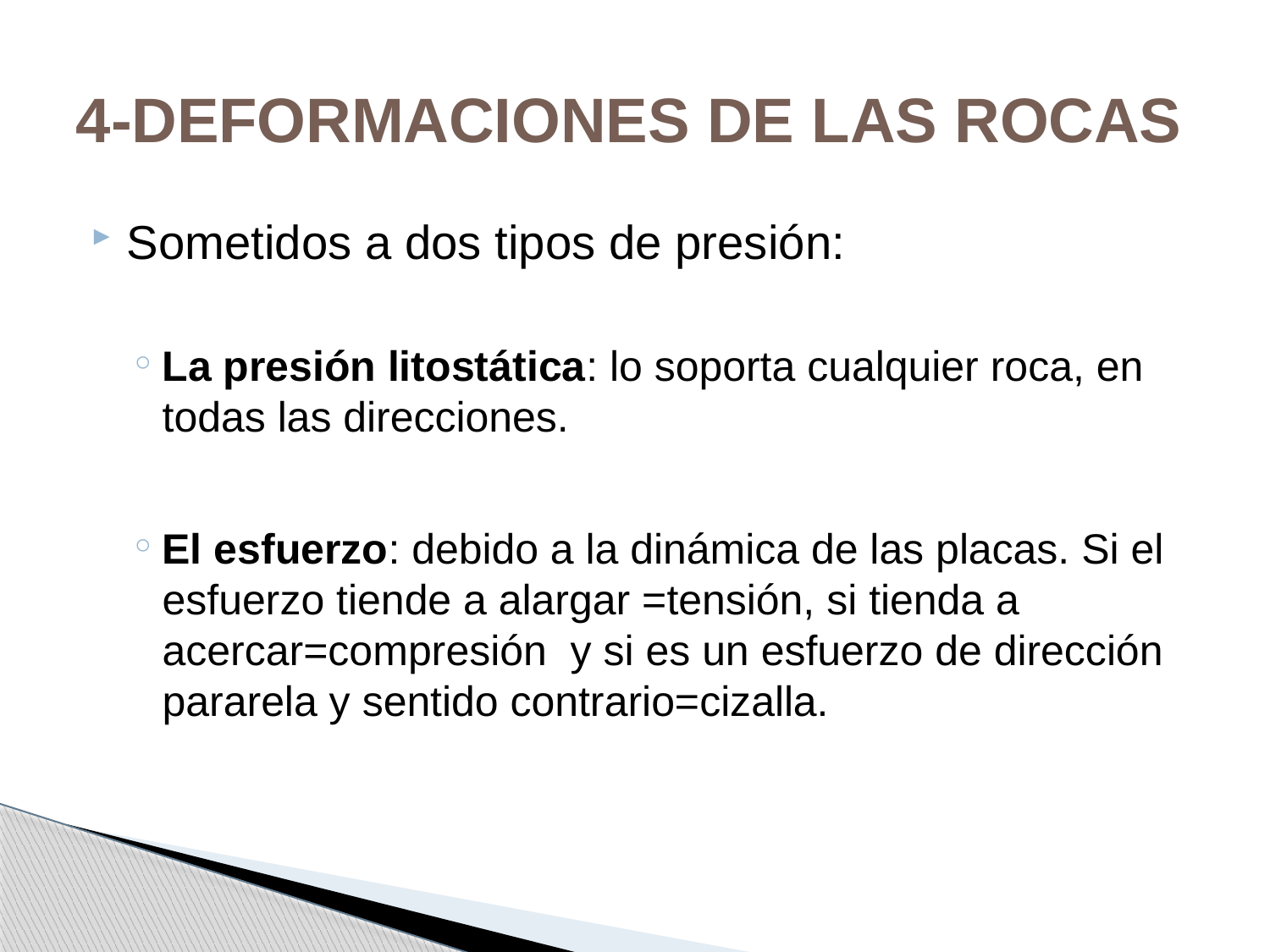

# 4-DEFORMACIONES DE LAS ROCAS
Sometidos a dos tipos de presión:

La presión litostática: lo soporta cualquier roca, en todas las direcciones.

El esfuerzo: debido a la dinámica de las placas. Si el esfuerzo tiende a alargar =tensión, si tienda a acercar=compresión  y si es un esfuerzo de dirección pararela y sentido contrario=cizalla.